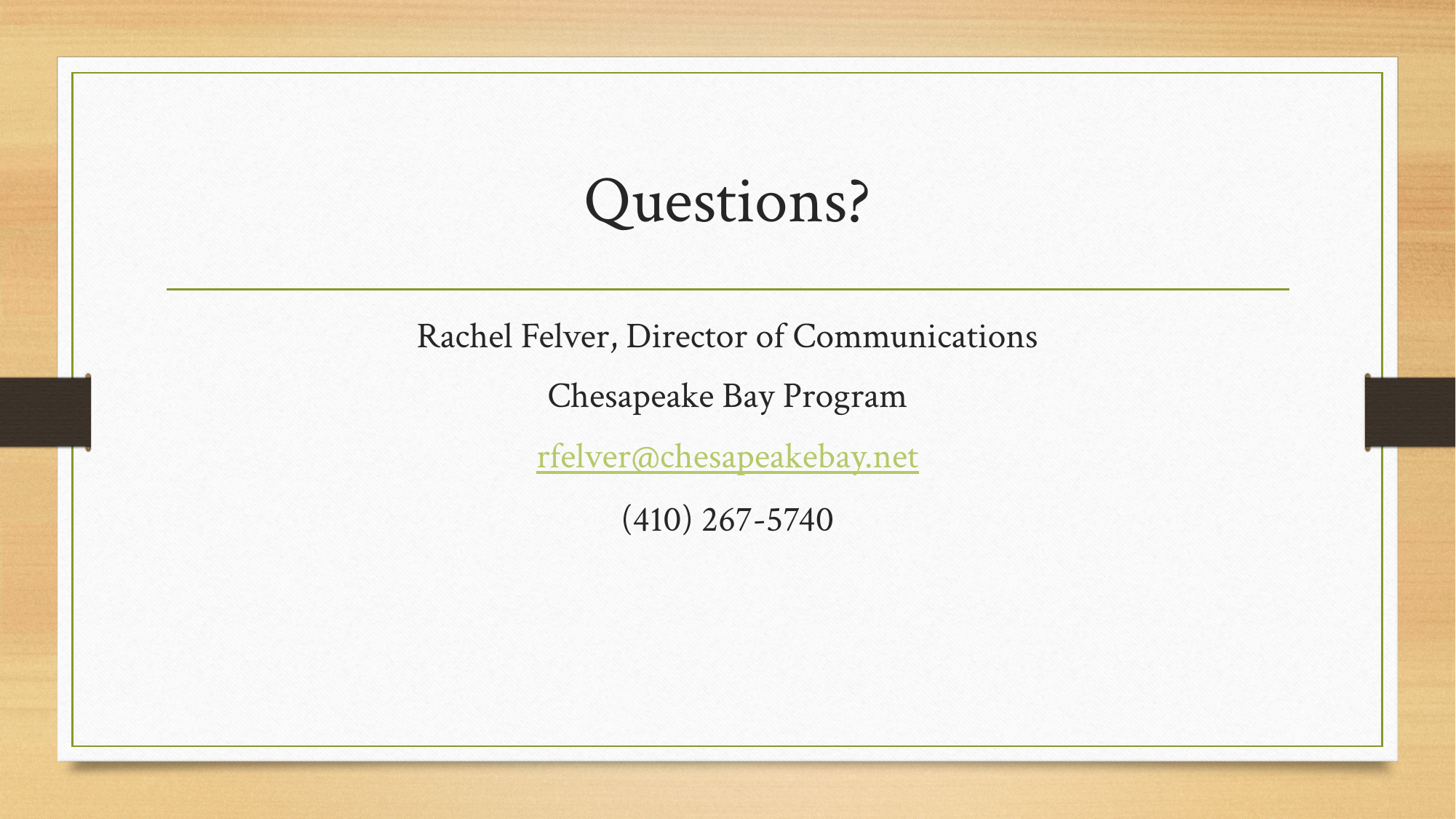

# Questions?
Rachel Felver, Director of Communications
Chesapeake Bay Program
rfelver@chesapeakebay.net
(410) 267-5740